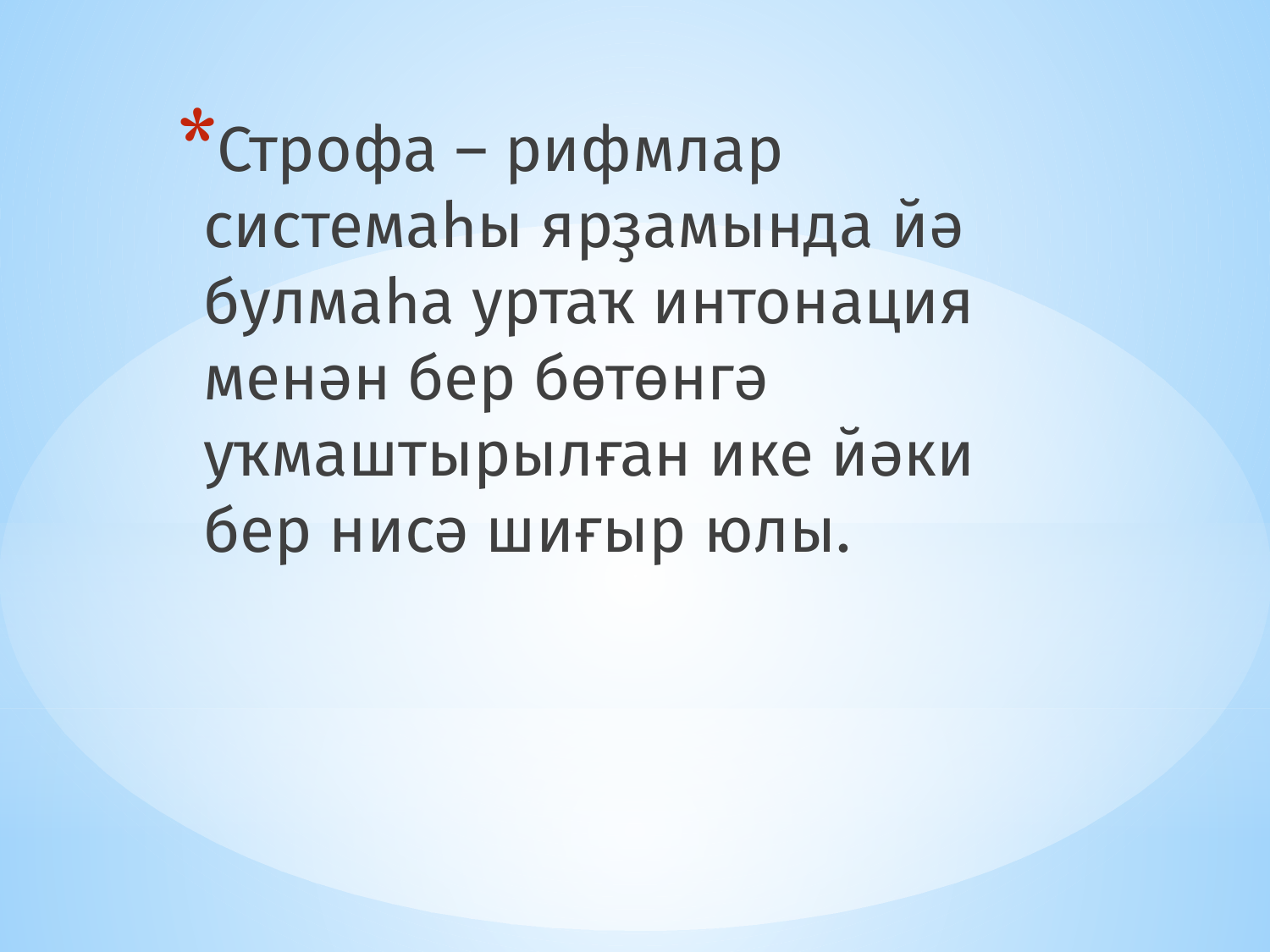

Строфа – рифмлар системаһы ярҙамында йә булмаһа уртаҡ интонация менән бер бөтөнгә уҡмаштырылған ике йәки бер нисә шиғыр юлы.
#